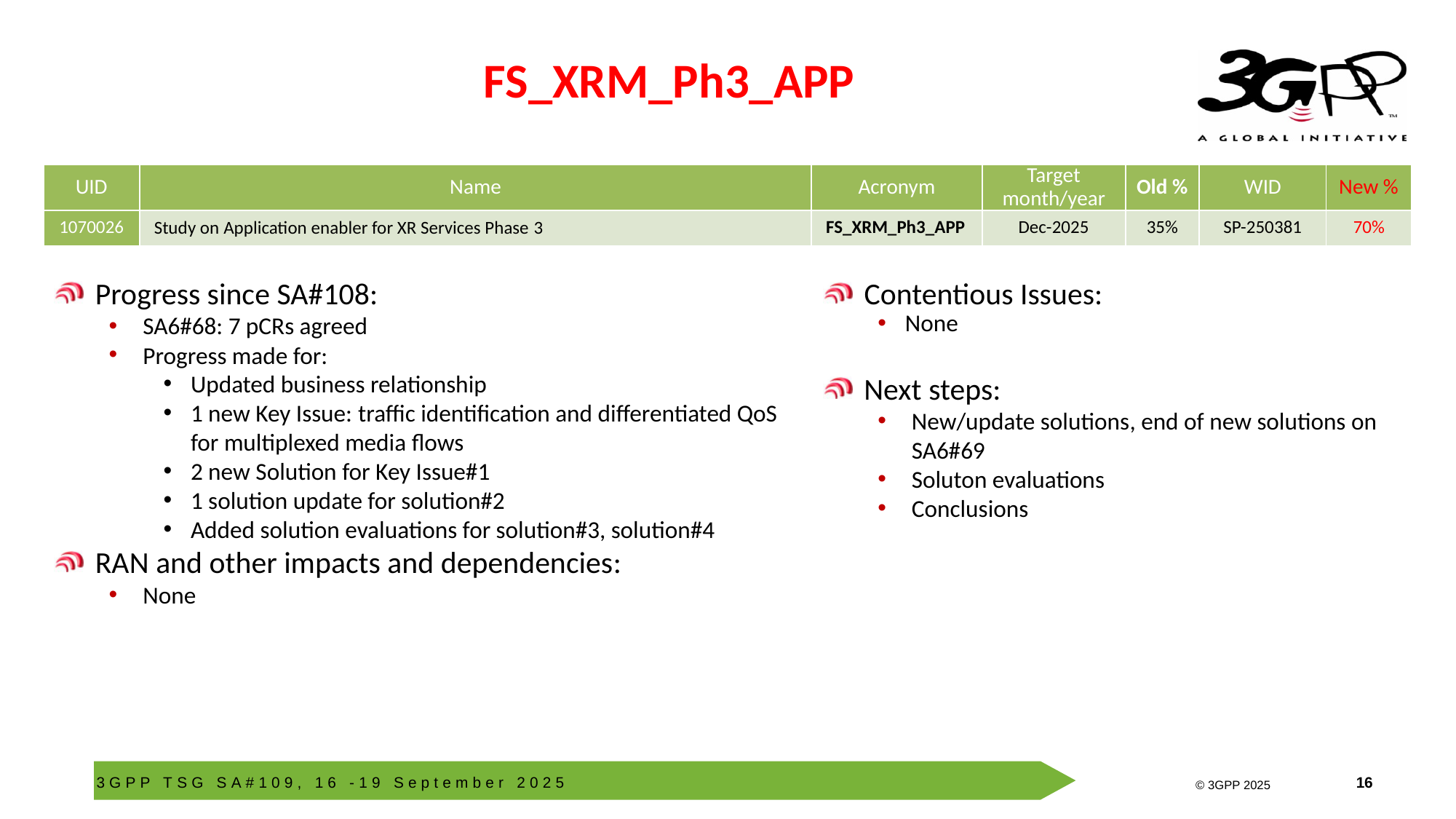

# FS_XRM_Ph3_APP
| UID | Name | Acronym | Target month/year | Old % | WID | New % |
| --- | --- | --- | --- | --- | --- | --- |
| 1070026 | Study on Application enabler for XR Services Phase 3 | FS\_XRM\_Ph3\_APP | Dec-2025 | 35% | SP-250381 | 70% |
Progress since SA#108:
SA6#68: 7 pCRs agreed
Progress made for:
Updated business relationship
1 new Key Issue: traffic identification and differentiated QoS for multiplexed media flows
2 new Solution for Key Issue#1
1 solution update for solution#2
Added solution evaluations for solution#3, solution#4
RAN and other impacts and dependencies:
None
Contentious Issues:
None

Next steps:
New/update solutions, end of new solutions on SA6#69
Soluton evaluations
Conclusions